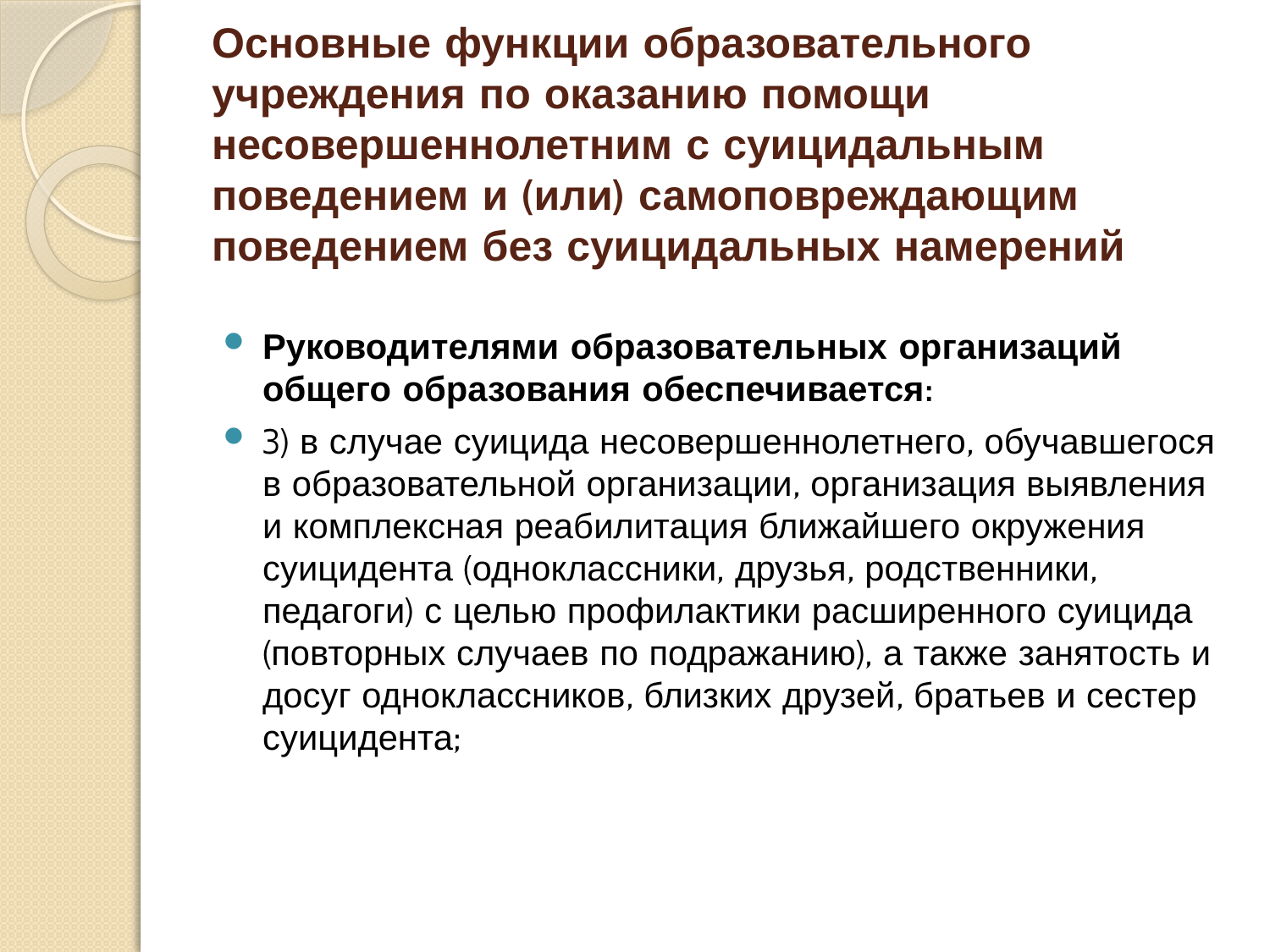

# Основные функции образовательного учреждения по оказанию помощи несовершеннолетним с суицидальным поведением и (или) самоповреждающим поведением без суицидальных намерений
Руководителями образовательных организаций общего образования обеспечивается:
3) в случае суицида несовершеннолетнего, обучавшегося в образовательной организации, организация выявления и комплексная реабилитация ближайшего окружения суицидента (одноклассники, друзья, родственники, педагоги) с целью профилактики расширенного суицида (повторных случаев по подражанию), а также занятость и досуг одноклассников, близких друзей, братьев и сестер суицидента;